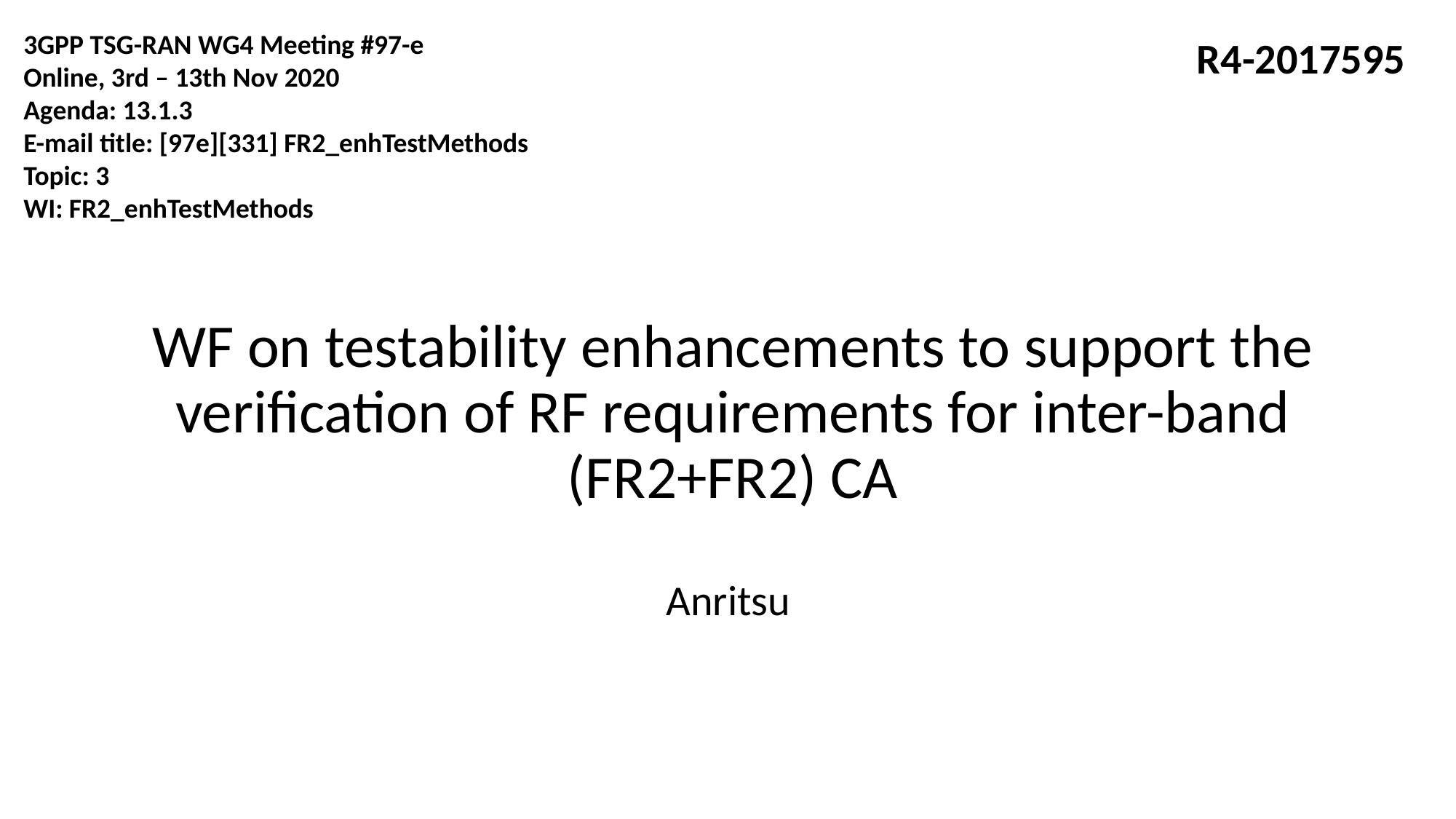

3GPP TSG-RAN WG4 Meeting #97-e
Online, 3rd – 13th Nov 2020
Agenda: 13.1.3
E-mail title: [97e][331] FR2_enhTestMethods
Topic: 3
WI: FR2_enhTestMethods
R4-2017595
# WF on testability enhancements to support the verification of RF requirements for inter-band (FR2+FR2) CA
Anritsu